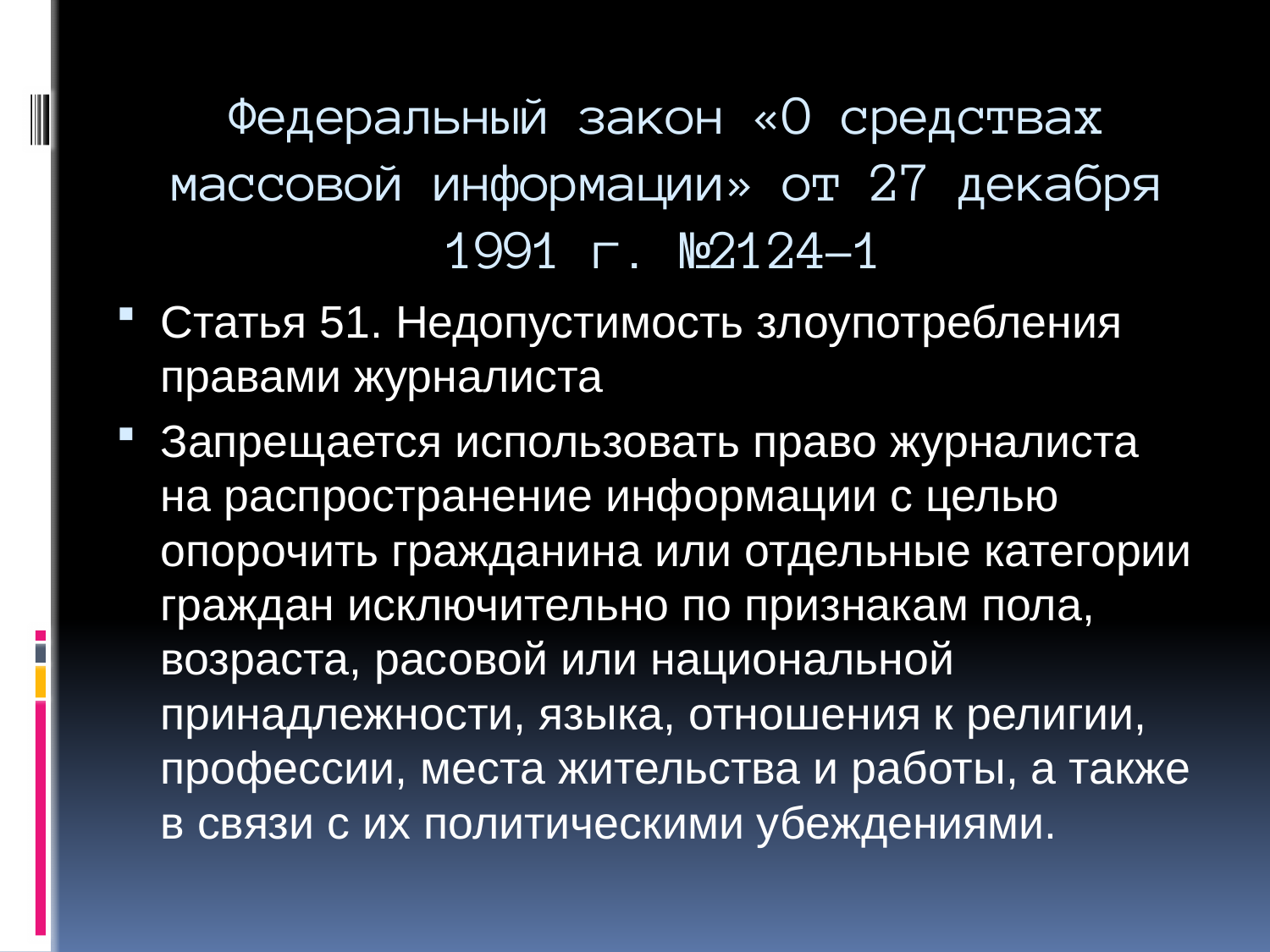

# Федеральный закон «О средствах массовой информации» от 27 декабря 1991 г. №2124-1
Статья 51. Недопустимость злоупотребления правами журналиста
Запрещается использовать право журналиста на распространение информации с целью опорочить гражданина или отдельные категории граждан исключительно по признакам пола, возраста, расовой или национальной принадлежности, языка, отношения к религии, профессии, места жительства и работы, а также в связи с их политическими убеждениями.